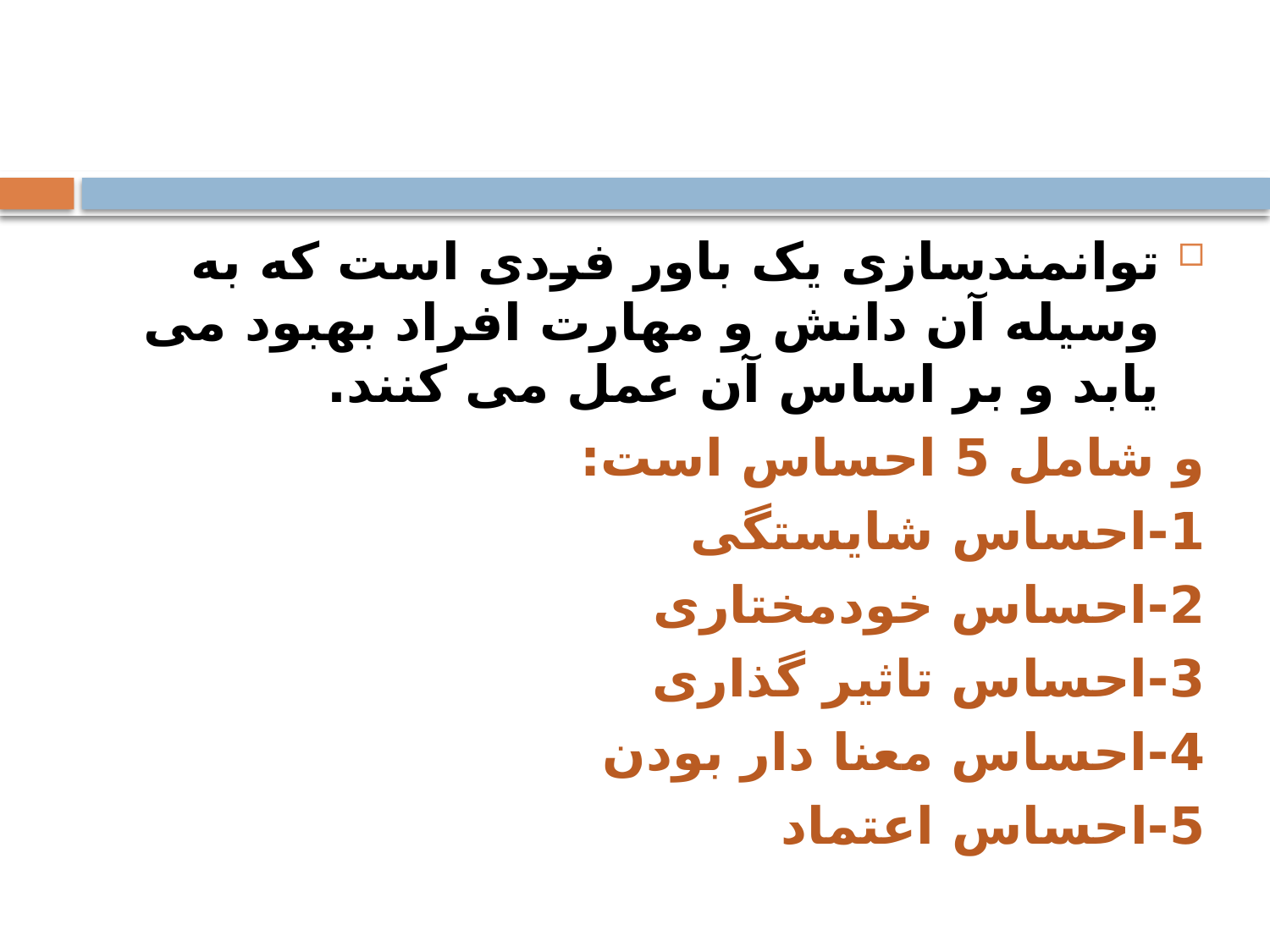

توانمندسازی یک باور فردی است که به وسیله آن دانش و مهارت افراد بهبود می یابد و بر اساس آن عمل می کنند.
و شامل 5 احساس است:
1-احساس شایستگی
2-احساس خودمختاری
3-احساس تاثیر گذاری
4-احساس معنا دار بودن
5-احساس اعتماد